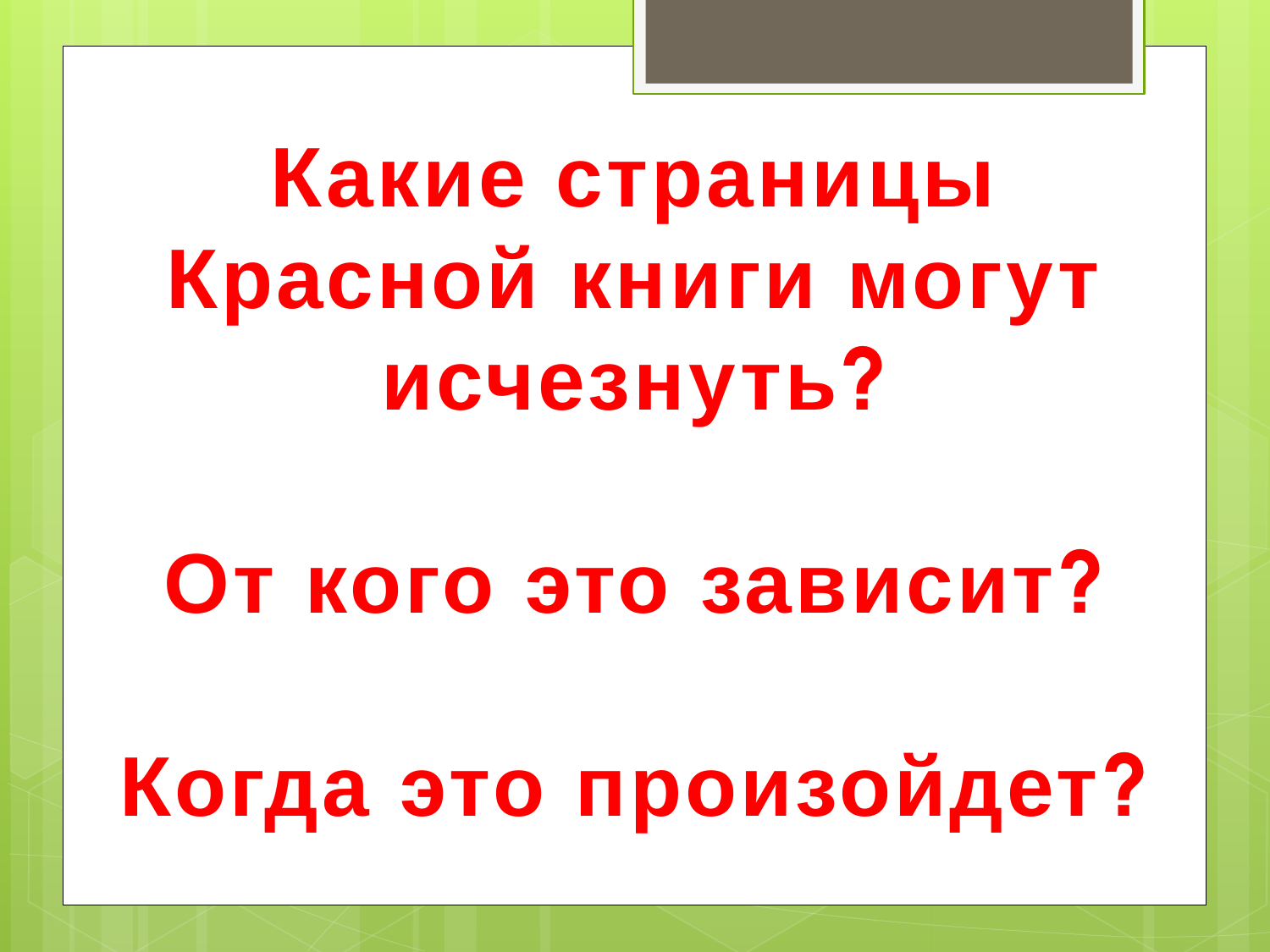

Какие страницы Красной книги могут исчезнуть?
От кого это зависит?
Когда это произойдет?
#